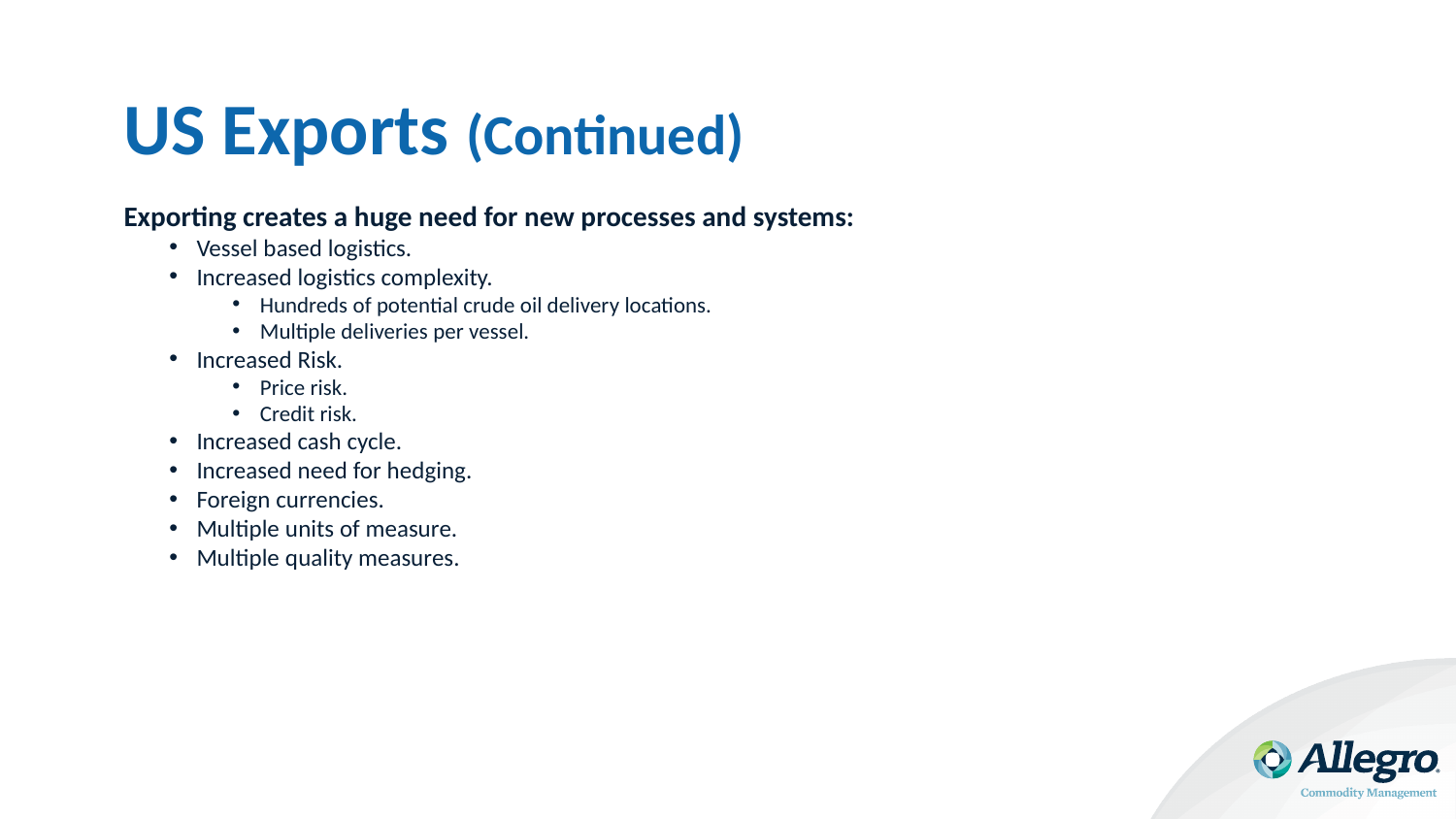

# US Exports (Continued)
Exporting creates a huge need for new processes and systems:
Vessel based logistics.
Increased logistics complexity.
Hundreds of potential crude oil delivery locations.
Multiple deliveries per vessel.
Increased Risk.
Price risk.
Credit risk.
Increased cash cycle.
Increased need for hedging.
Foreign currencies.
Multiple units of measure.
Multiple quality measures.